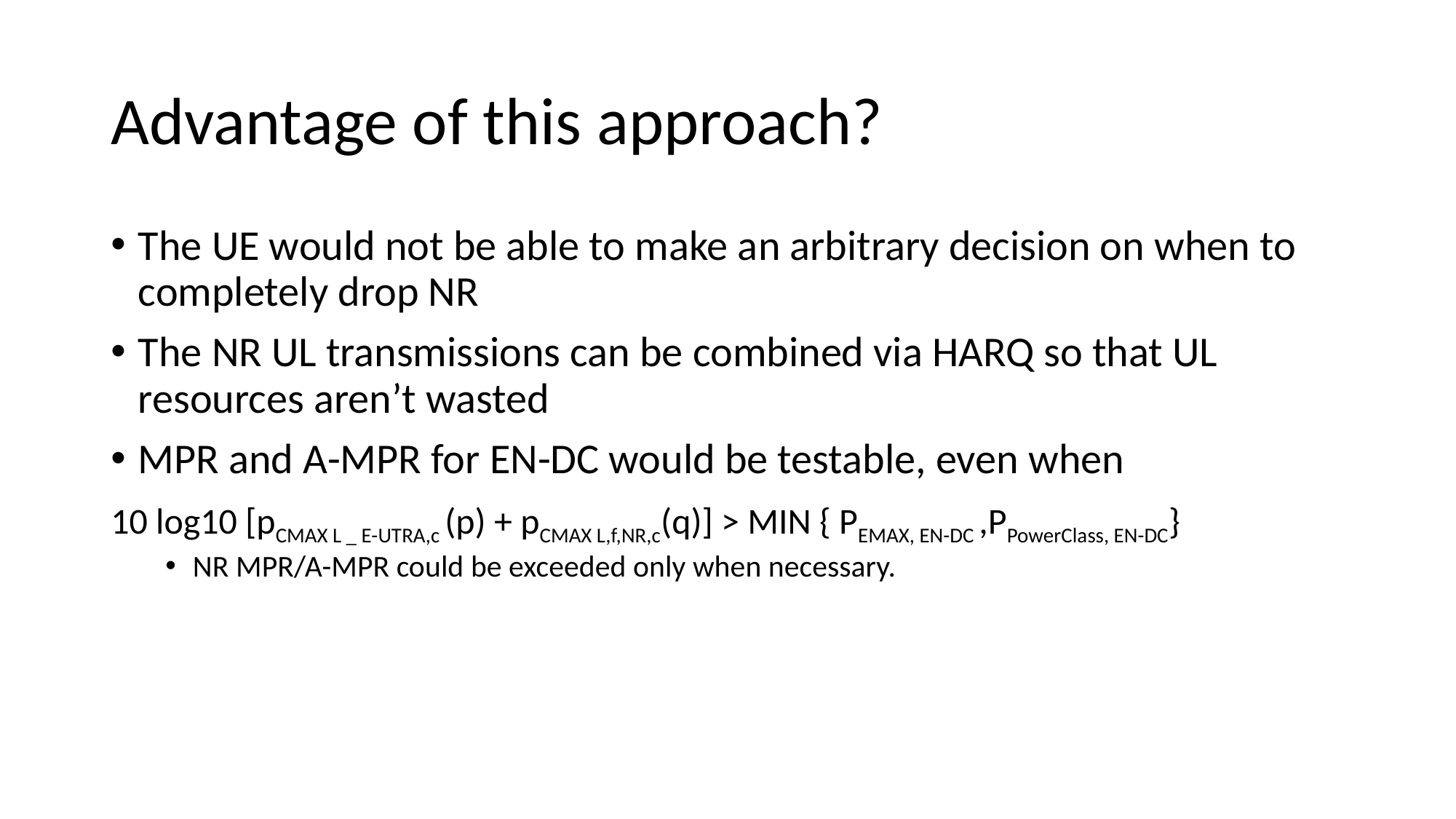

# Advantage of this approach?
The UE would not be able to make an arbitrary decision on when to completely drop NR
The NR UL transmissions can be combined via HARQ so that UL resources aren’t wasted
MPR and A-MPR for EN-DC would be testable, even when
10 log10 [pCMAX L _ E-UTRA,c (p) + pCMAX L,f,NR,c(q)] > MIN { PEMAX, EN-DC ,PPowerClass, EN-DC}
NR MPR/A-MPR could be exceeded only when necessary.